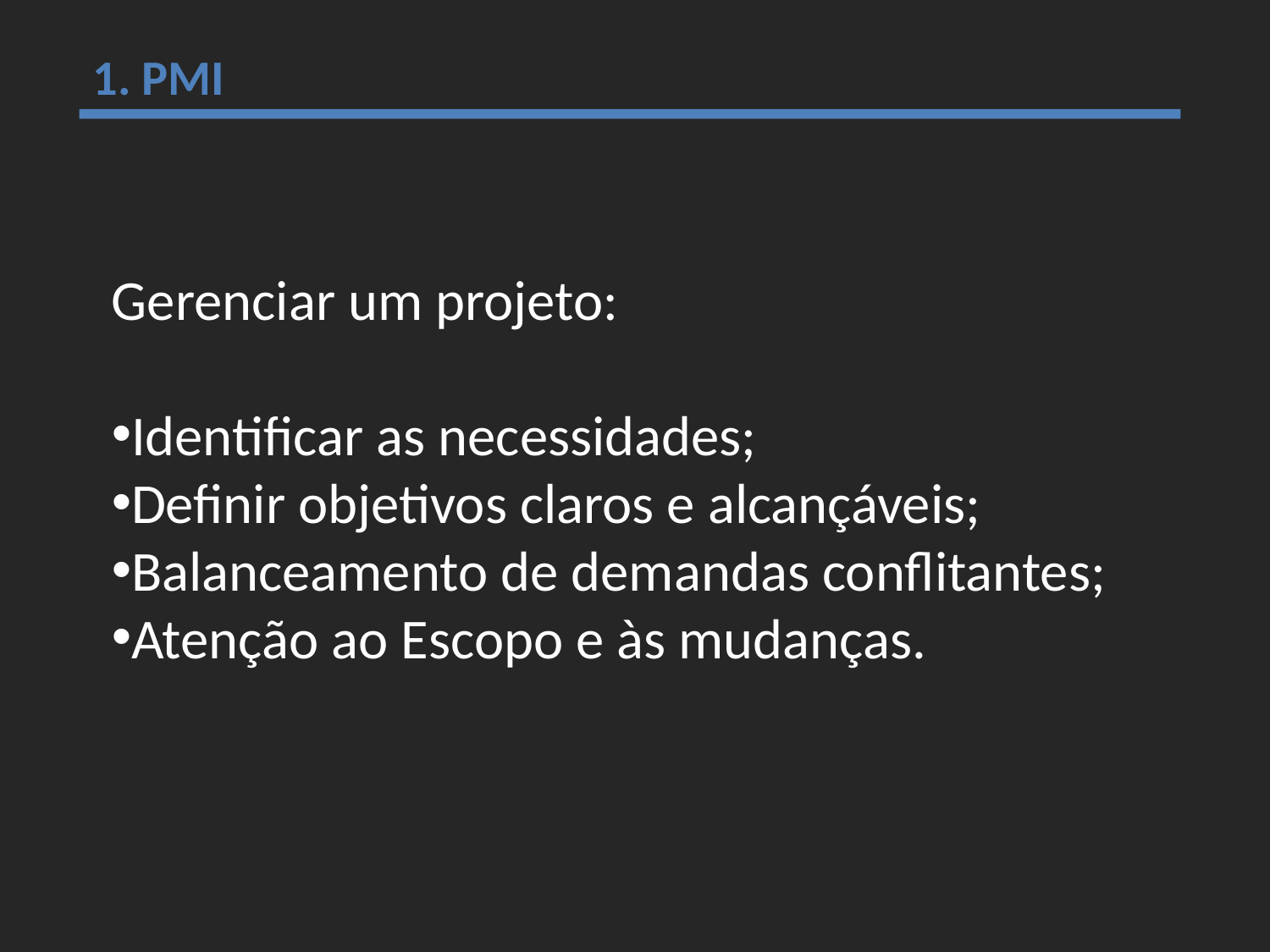

1. PMI

Gerenciar um projeto:

Identificar as necessidades;
Definir objetivos claros e alcançáveis;
Balanceamento de demandas conflitantes;
Atenção ao Escopo e às mudanças.